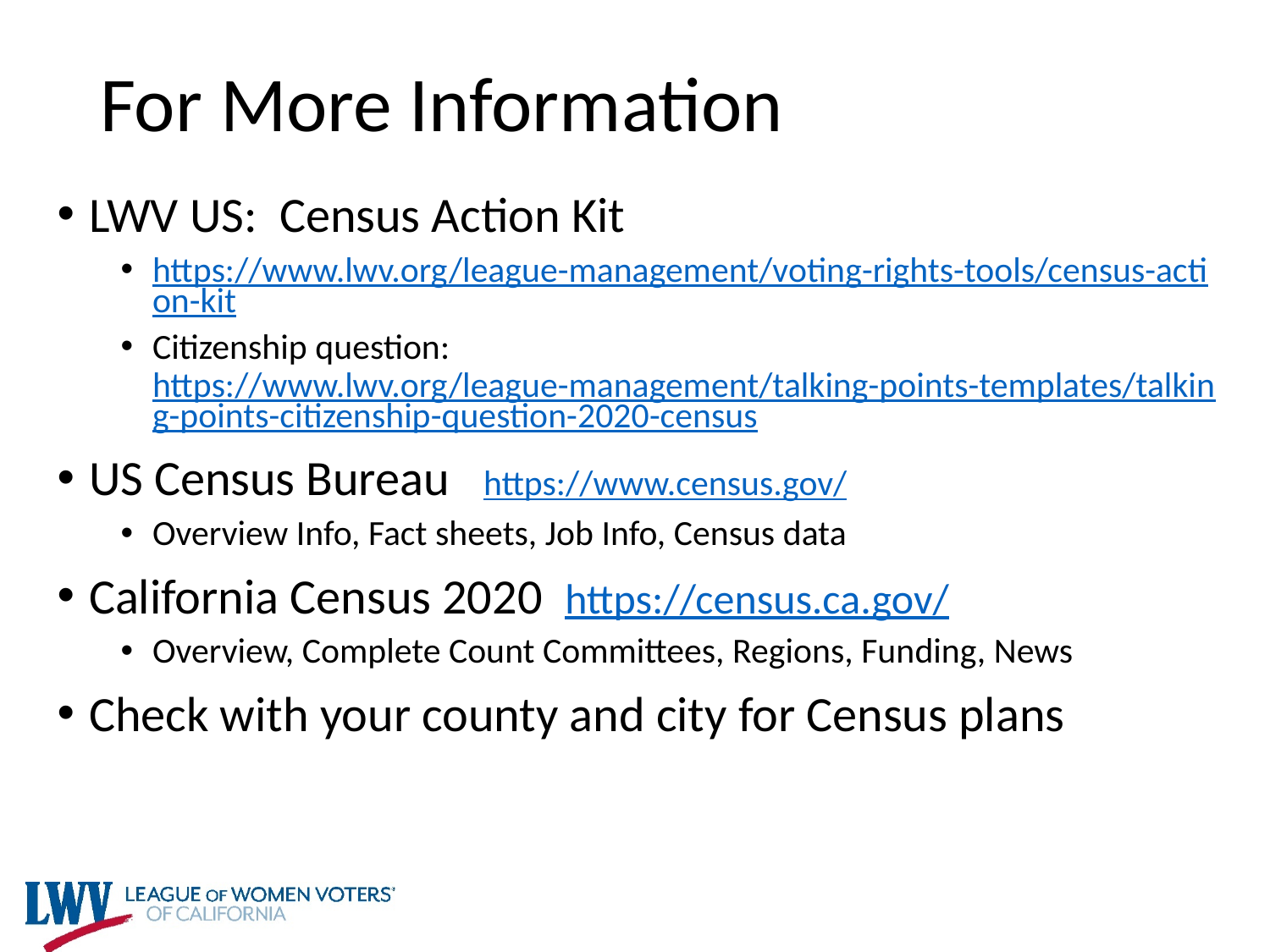

# For More Information
LWV US:  Census Action Kit
https://www.lwv.org/league-management/voting-rights-tools/census-action-kit
Citizenship question:  https://www.lwv.org/league-management/talking-points-templates/talking-points-citizenship-question-2020-census
US Census Bureau   https://www.census.gov/
Overview Info, Fact sheets, Job Info, Census data
California Census 2020  https://census.ca.gov/
Overview, Complete Count Committees, Regions, Funding, News
Check with your county and city for Census plans